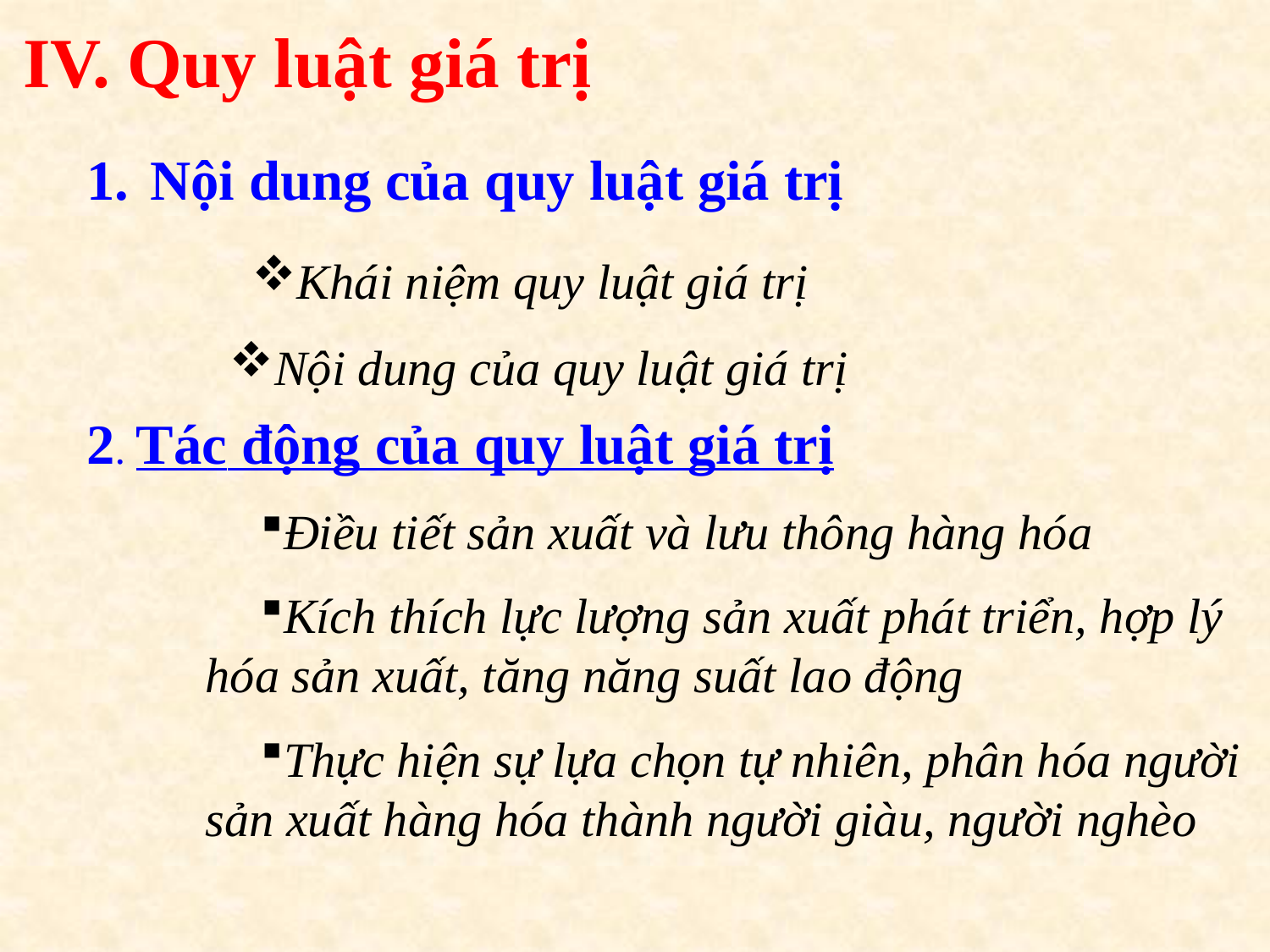

IV. Quy luật giá trị
Nội dung của quy luật giá trị
Khái niệm quy luật giá trị
Nội dung của quy luật giá trị
2. Tác động của quy luật giá trị
Điều tiết sản xuất và lưu thông hàng hóa
Kích thích lực lượng sản xuất phát triển, hợp lý hóa sản xuất, tăng năng suất lao động
Thực hiện sự lựa chọn tự nhiên, phân hóa người sản xuất hàng hóa thành người giàu, người nghèo